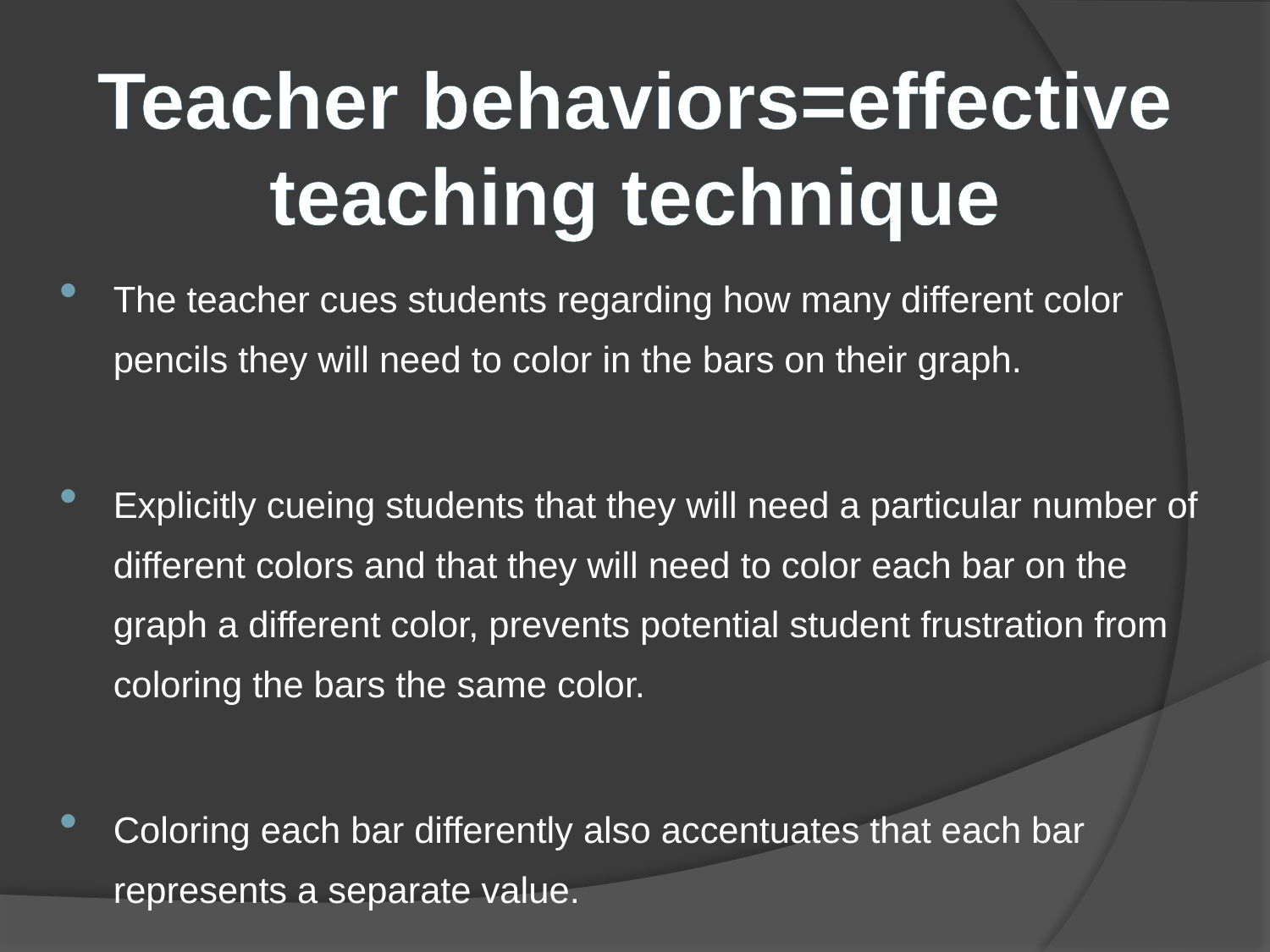

# Teacher behaviors=effective teaching technique
The teacher cues students regarding how many different color pencils they will need to color in the bars on their graph.

Explicitly cueing students that they will need a particular number of different colors and that they will need to color each bar on the graph a different color, prevents potential student frustration from coloring the bars the same color.

Coloring each bar differently also accentuates that each bar represents a separate value.